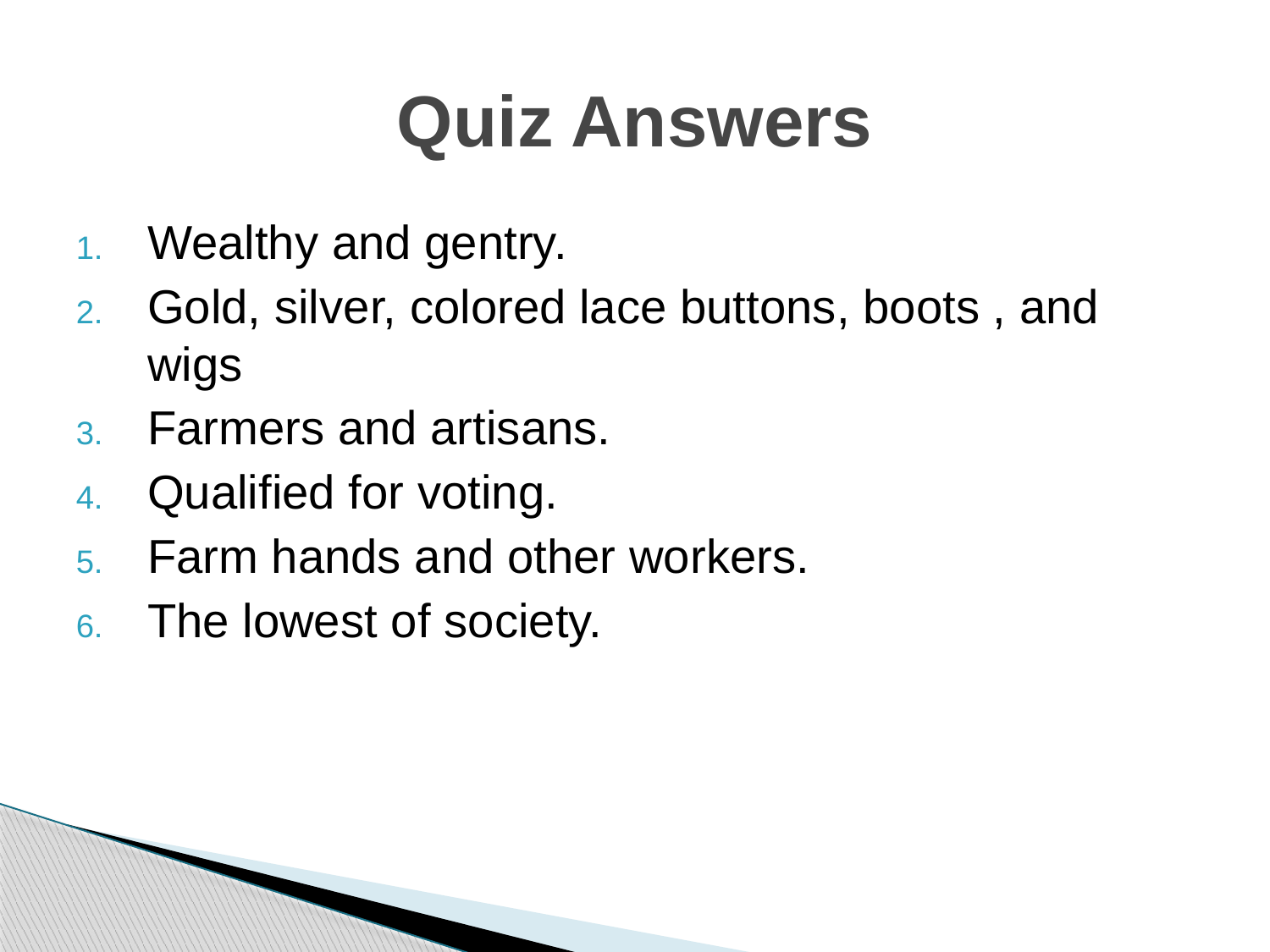

# Quiz Answers
Wealthy and gentry.
Gold, silver, colored lace buttons, boots , and wigs
Farmers and artisans.
Qualified for voting.
Farm hands and other workers.
The lowest of society.